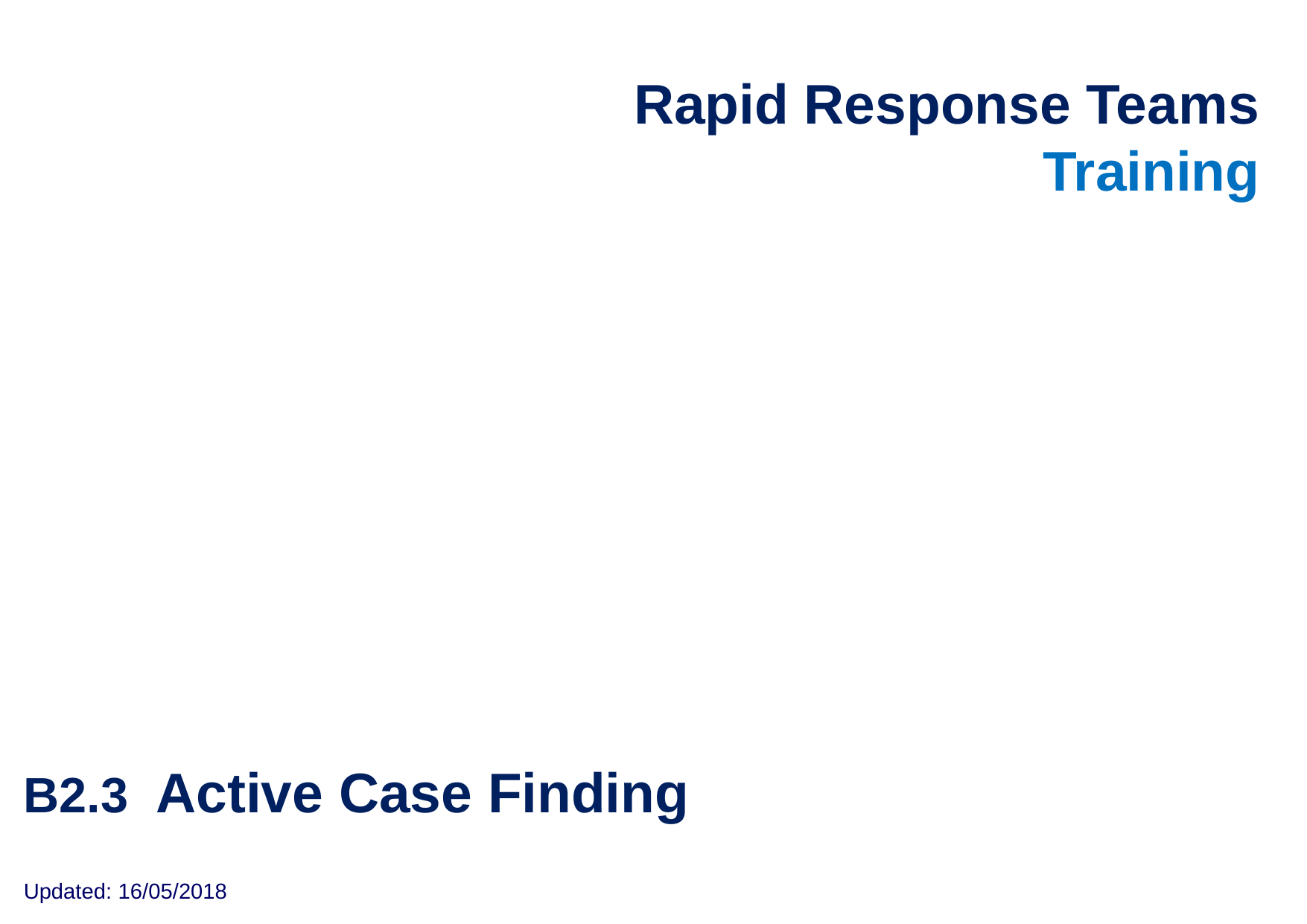

Rapid Response Teams Training

B2.3  Active Case Finding
Updated: 16/05/2018